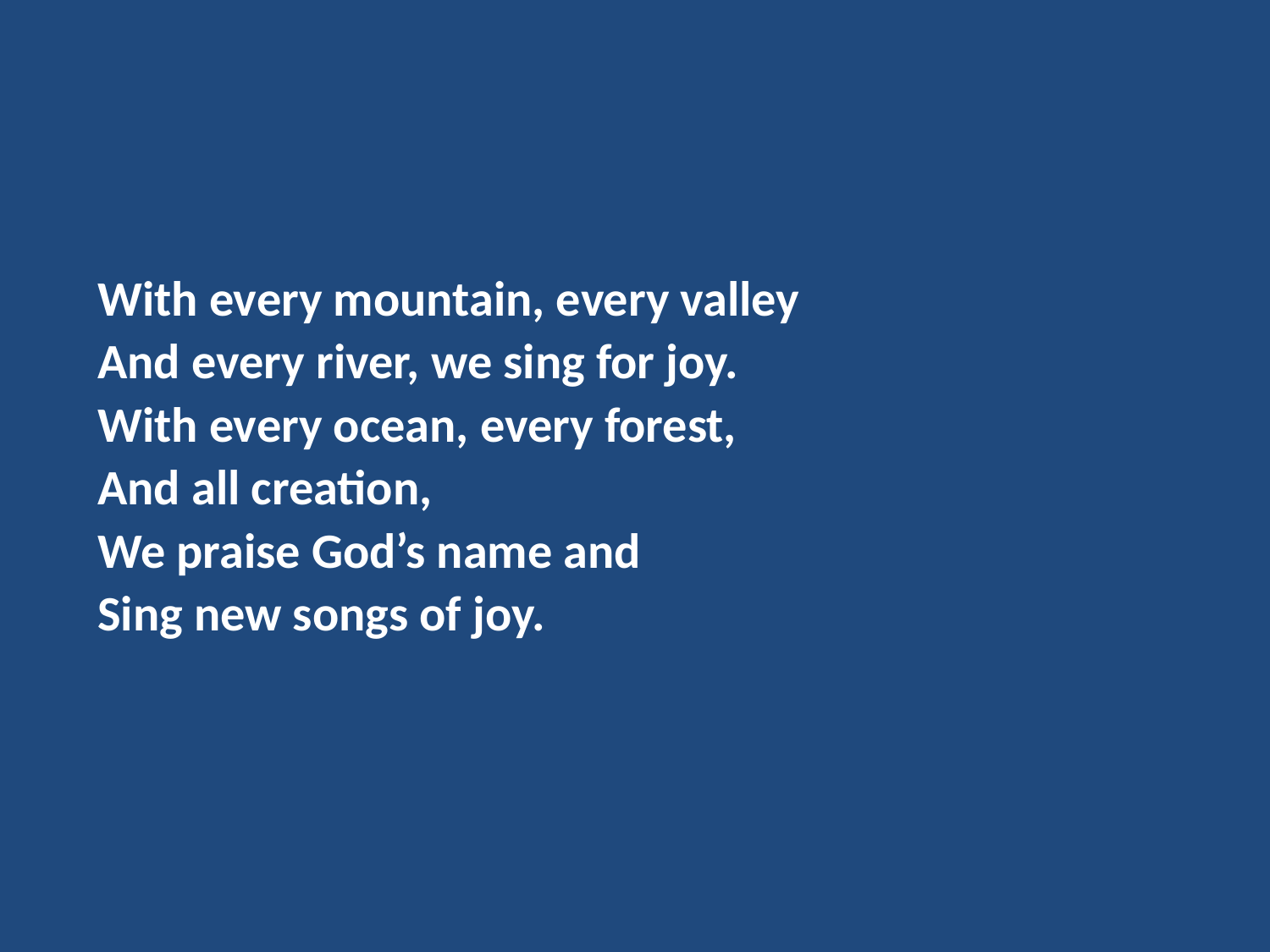

With every mountain, every valley
And every river, we sing for joy.
With every ocean, every forest,
And all creation,
We praise God’s name and
Sing new songs of joy.